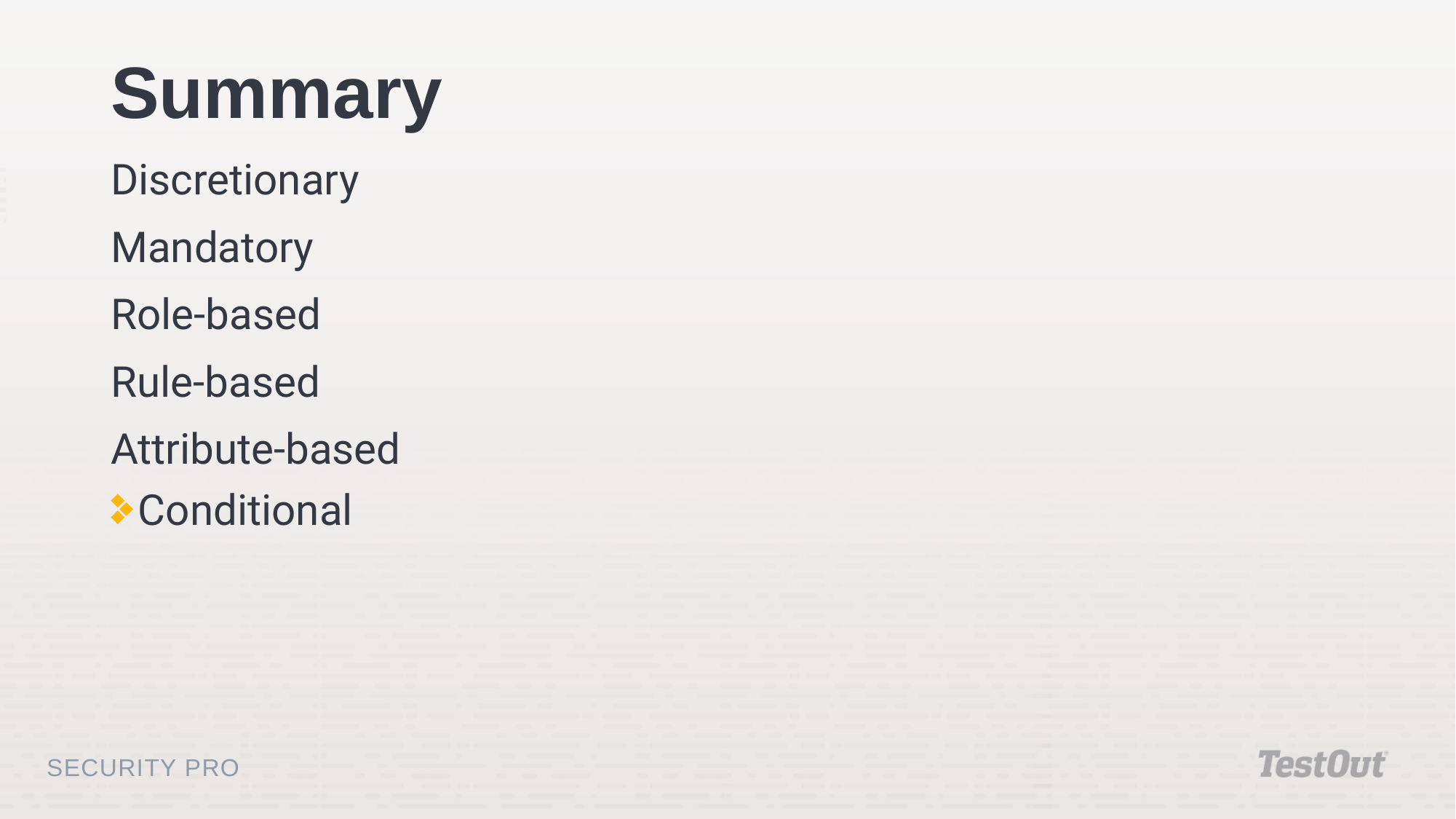

# Summary
Discretionary
Mandatory
Role-based
Rule-based
Attribute-based
Conditional
Security Pro